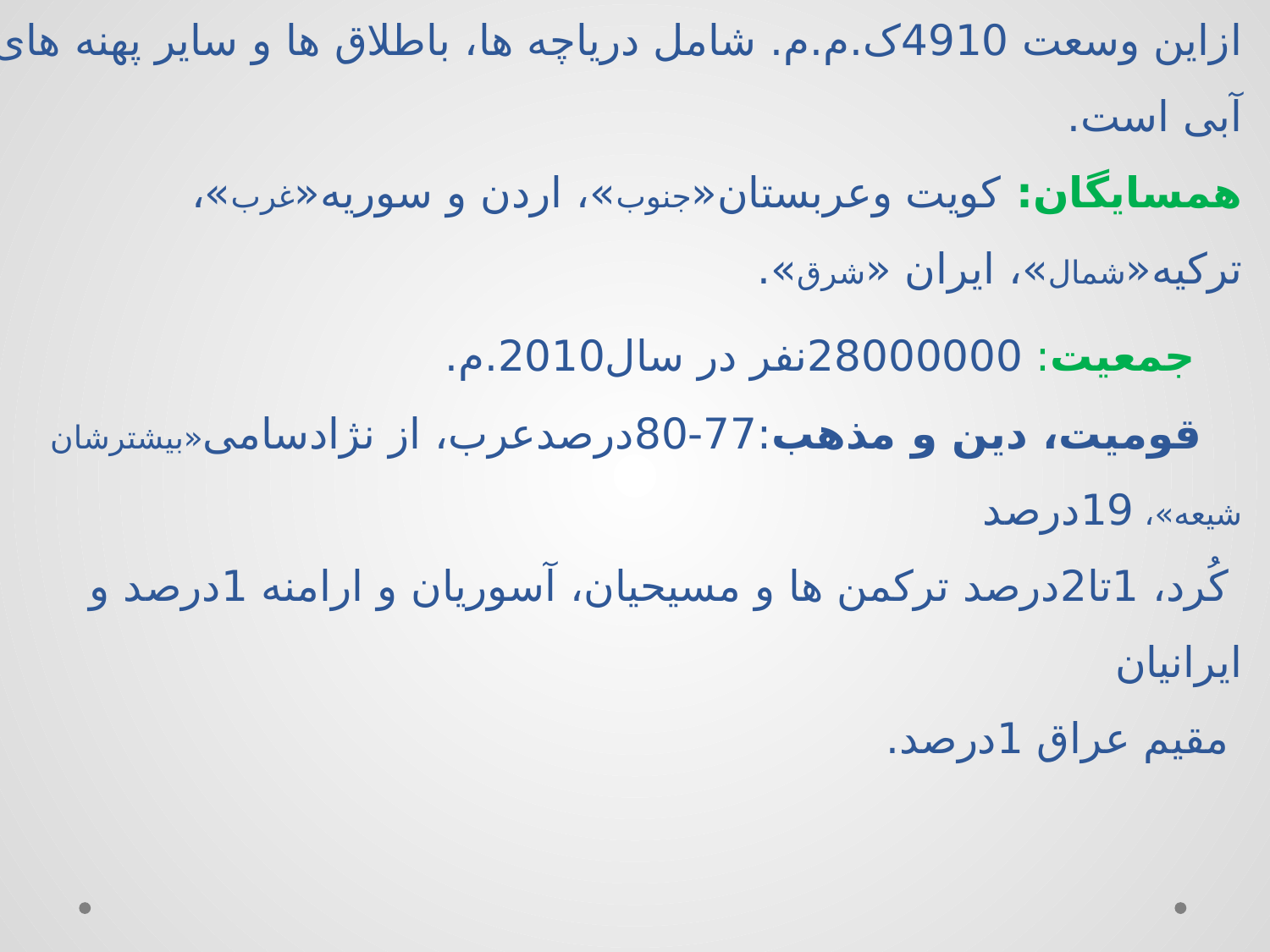

# شناخت کلی عراق: وسعت: 434924ک.م.م.«چهارمین کشور بین ایران، عربستان، ترکیه و عراق» که ازاین وسعت 4910ک.م.م. شامل دریاچه ها، باطلاق ها و سایر پهنه های آبی است. همسایگان: کویت وعربستان«جنوب»، اردن و سوریه«غرب»، ترکیه«شمال»، ایران «شرق». جمعیت: 28000000نفر در سال2010.م. قومیت، دین و مذهب:77-80درصدعرب، از نژادسامی«بیشترشان شیعه»، 19درصد کُرد، 1تا2درصد ترکمن ها و مسیحیان، آسوریان و ارامنه 1درصد و ایرانیان مقیم عراق 1درصد.